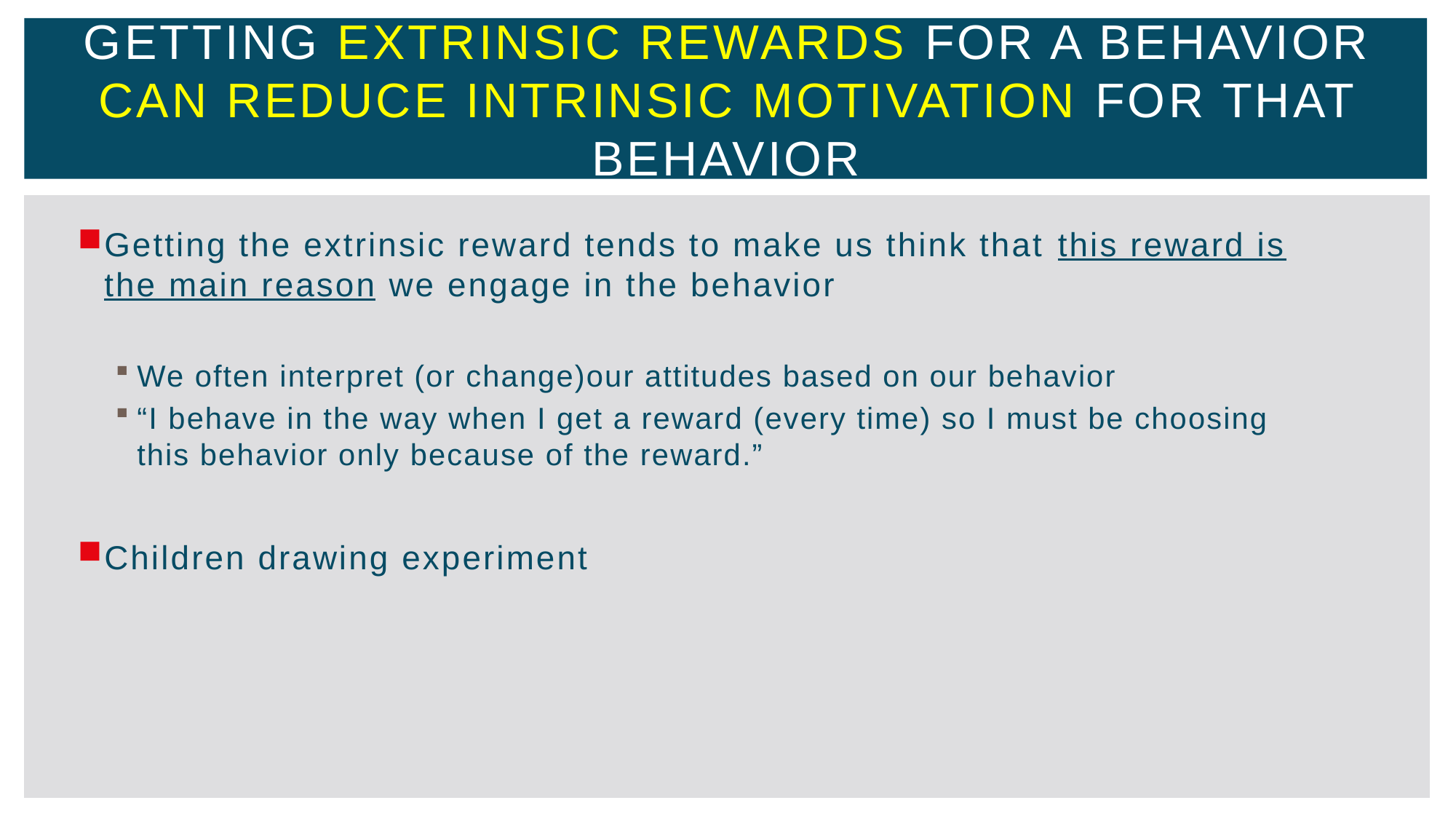

# Getting extrinsic rewards for a behavior can reduce Intrinsic Motivation for that behavior

Getting the extrinsic reward tends to make us think that this reward is the main reason we engage in the behavior

We often interpret (or change)our attitudes based on our behavior
“I behave in the way when I get a reward (every time) so I must be choosing this behavior only because of the reward.”

Children drawing experiment